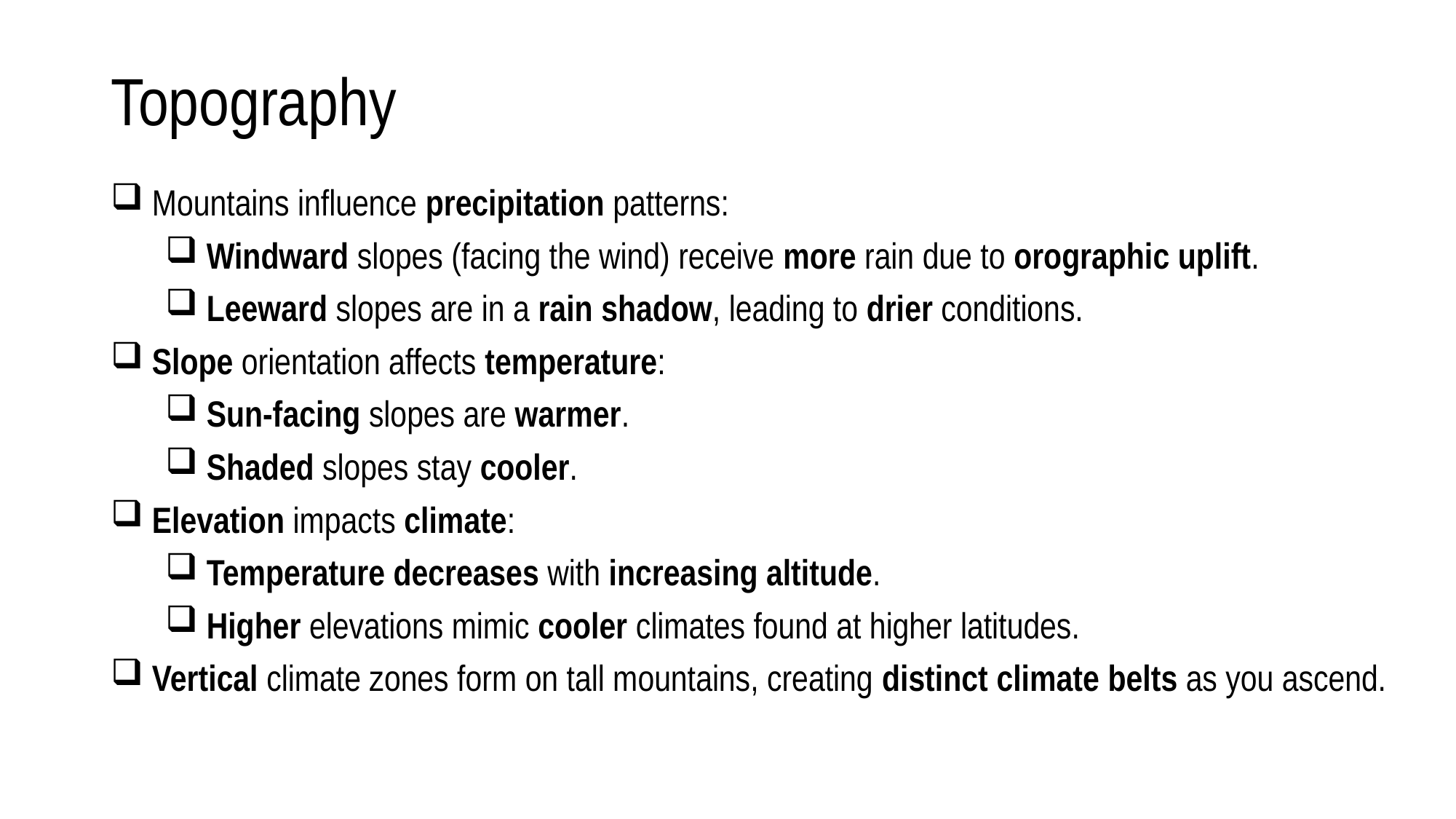

# Topography
 Mountains influence precipitation patterns:
 Windward slopes (facing the wind) receive more rain due to orographic uplift.
 Leeward slopes are in a rain shadow, leading to drier conditions.
 Slope orientation affects temperature:
 Sun-facing slopes are warmer.
 Shaded slopes stay cooler.
 Elevation impacts climate:
 Temperature decreases with increasing altitude.
 Higher elevations mimic cooler climates found at higher latitudes.
 Vertical climate zones form on tall mountains, creating distinct climate belts as you ascend.